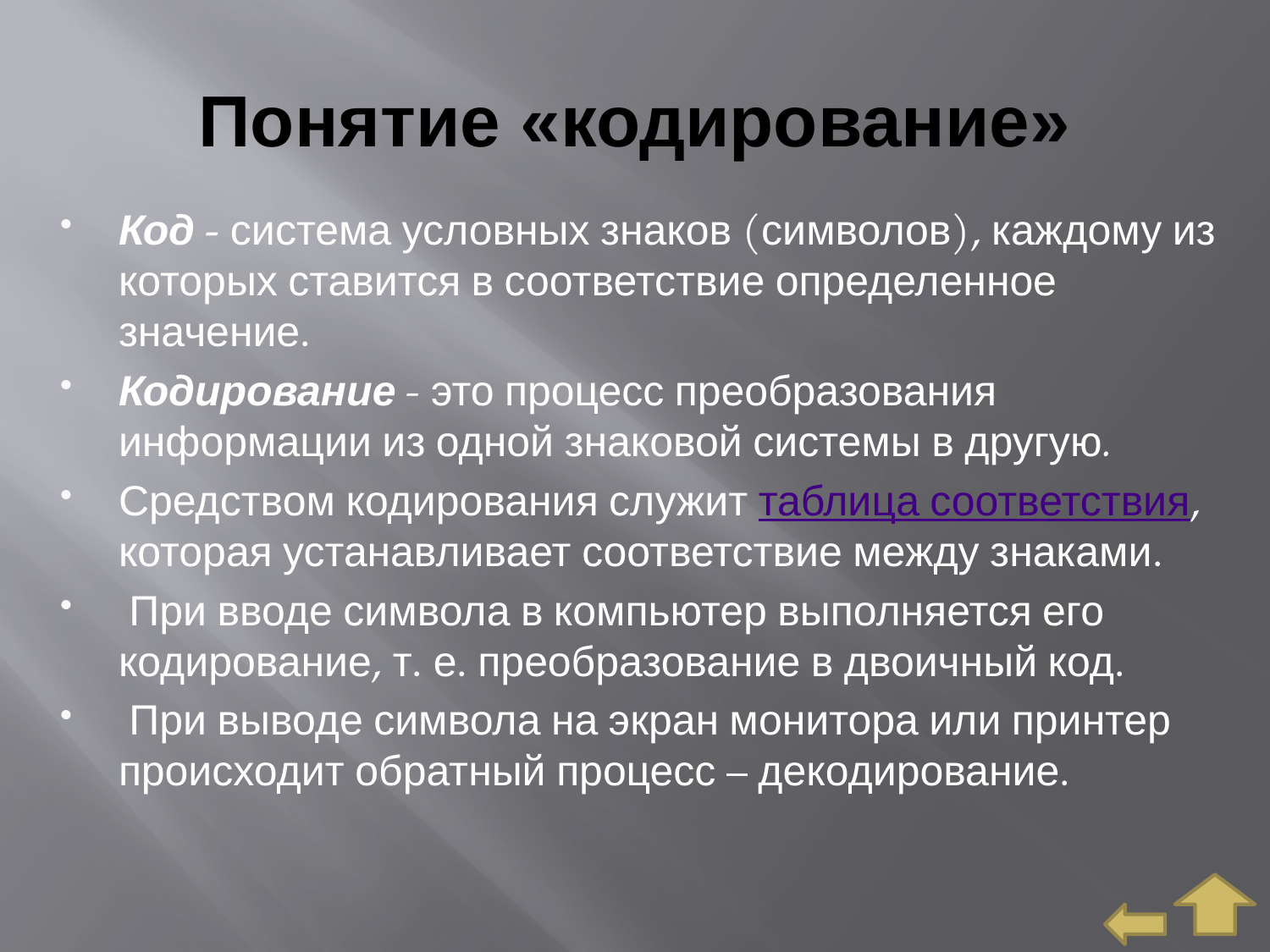

# Понятие «кодирование»
Код - система условных знаков (символов), каждому из которых ставится в соответствие определенное значение.
Кодирование - это процесс преобразования информации из одной знаковой системы в другую.
Средством кодирования служит таблица соответствия, которая устанавливает соответствие между знаками.
 При вводе символа в компьютер выполняется его кодирование, т. е. преобразование в двоичный код.
 При выводе символа на экран монитора или принтер происходит обратный процесс – декодирование.